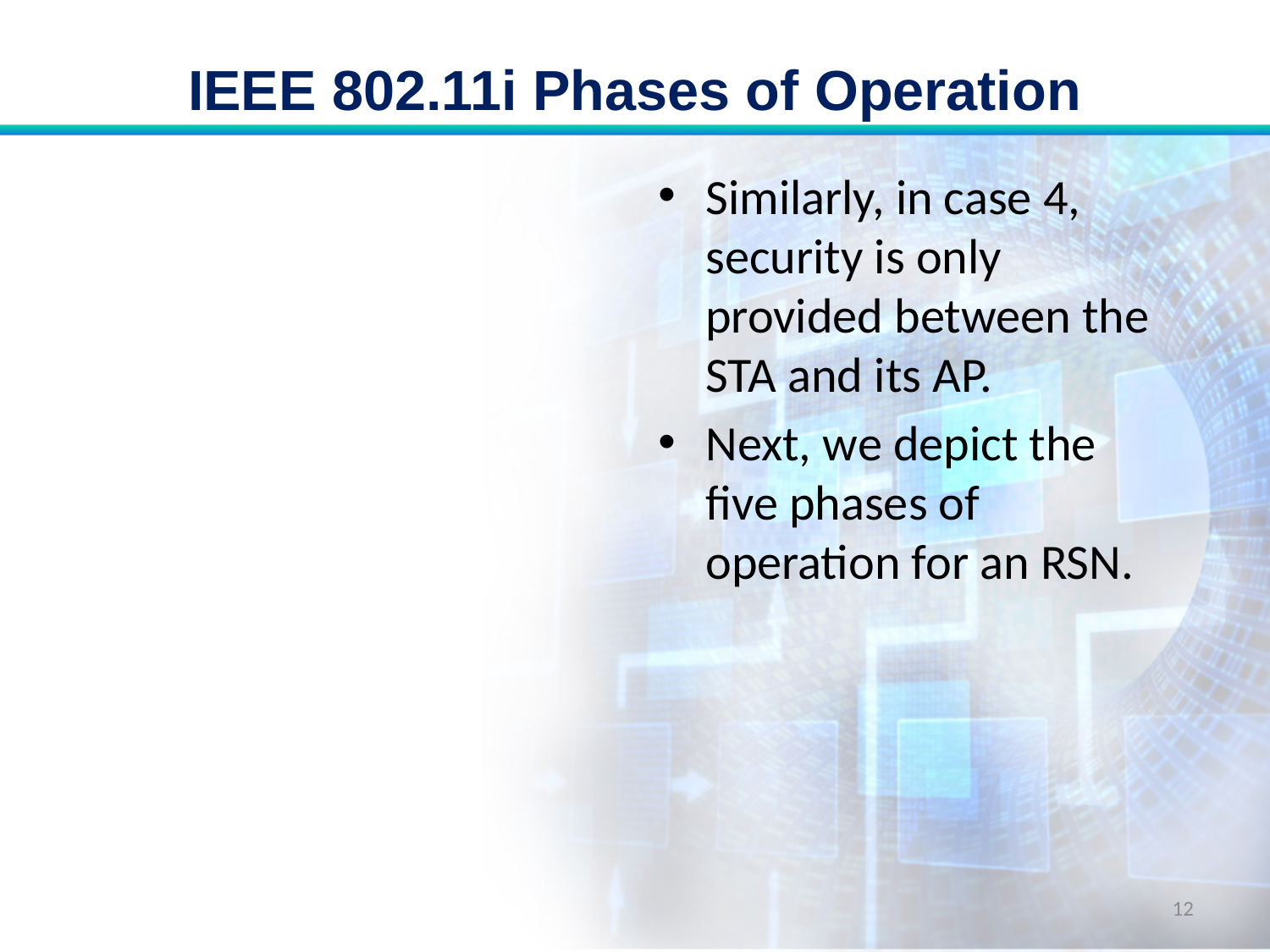

# IEEE 802.11i Phases of Operation
Similarly, in case 4, security is only provided between the STA and its AP.
Next, we depict the five phases of operation for an RSN.
12